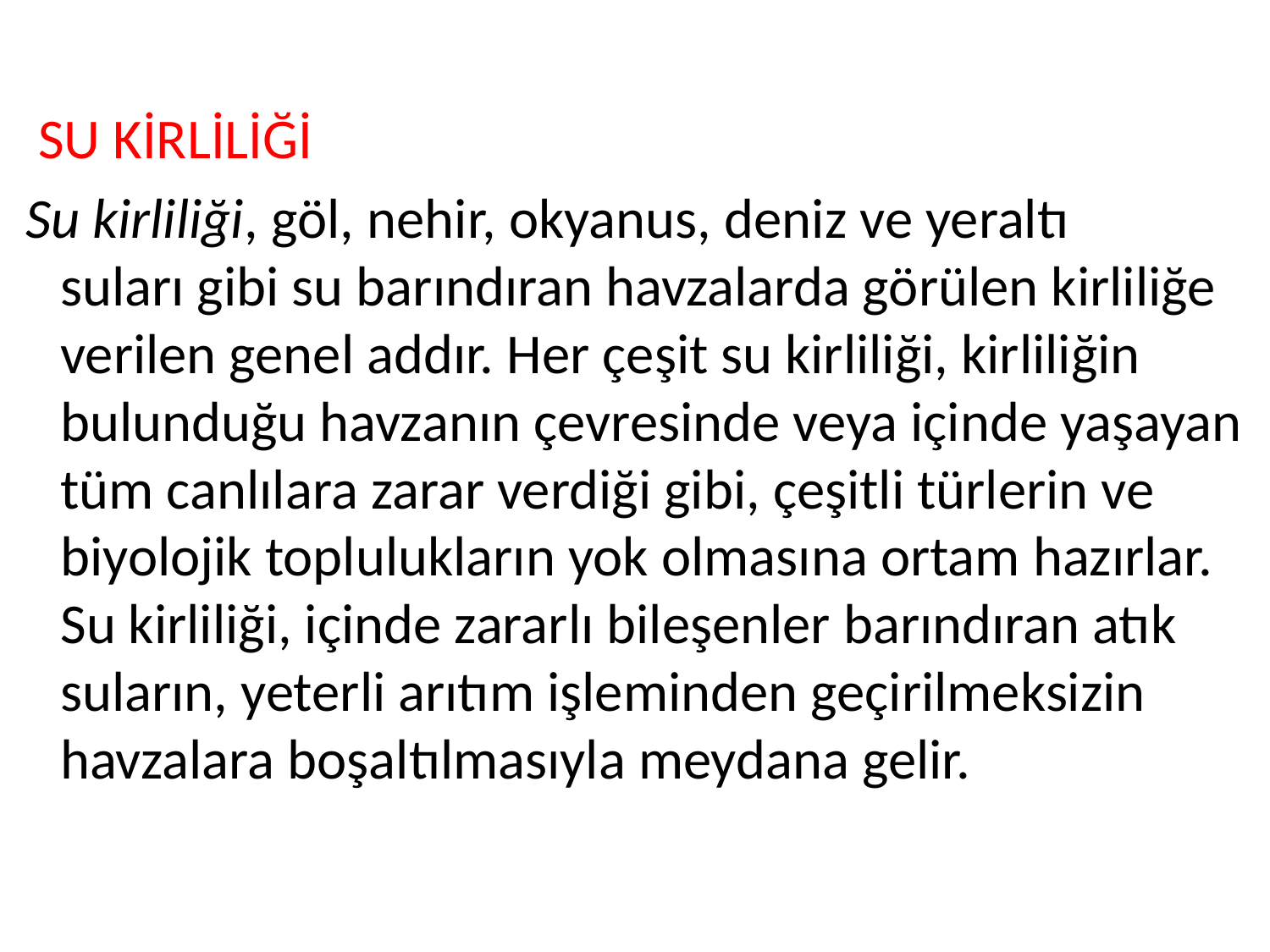

SU KİRLİLİĞİ
 Su kirliliği, göl, nehir, okyanus, deniz ve yeraltı suları gibi su barındıran havzalarda görülen kirliliğe verilen genel addır. Her çeşit su kirliliği, kirliliğin bulunduğu havzanın çevresinde veya içinde yaşayan tüm canlılara zarar verdiği gibi, çeşitli türlerin ve biyolojik toplulukların yok olmasına ortam hazırlar. Su kirliliği, içinde zararlı bileşenler barındıran atık suların, yeterli arıtım işleminden geçirilmeksizin havzalara boşaltılmasıyla meydana gelir.